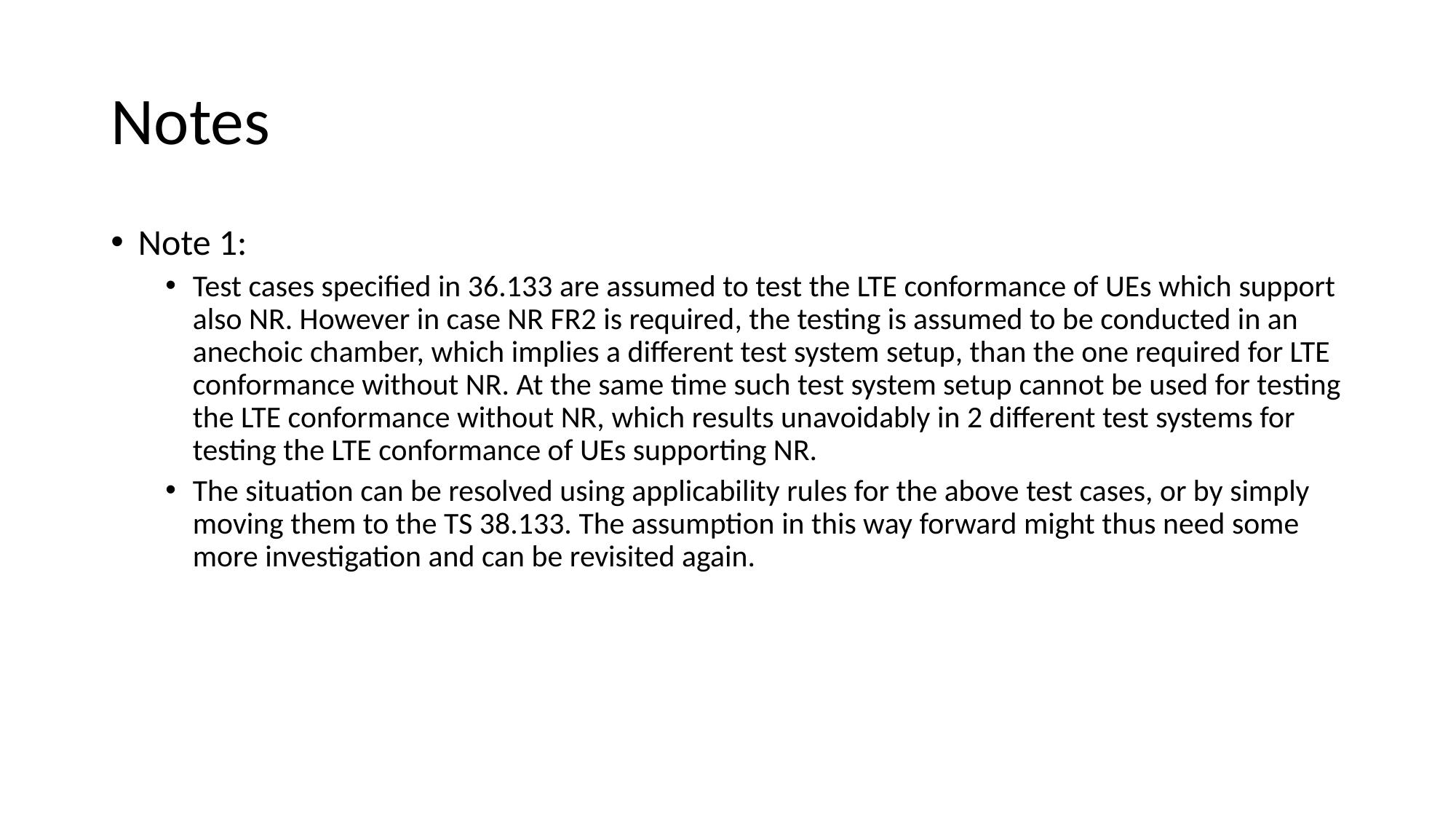

# Notes
Note 1:
Test cases specified in 36.133 are assumed to test the LTE conformance of UEs which support also NR. However in case NR FR2 is required, the testing is assumed to be conducted in an anechoic chamber, which implies a different test system setup, than the one required for LTE conformance without NR. At the same time such test system setup cannot be used for testing the LTE conformance without NR, which results unavoidably in 2 different test systems for testing the LTE conformance of UEs supporting NR.
The situation can be resolved using applicability rules for the above test cases, or by simply moving them to the TS 38.133. The assumption in this way forward might thus need some more investigation and can be revisited again.